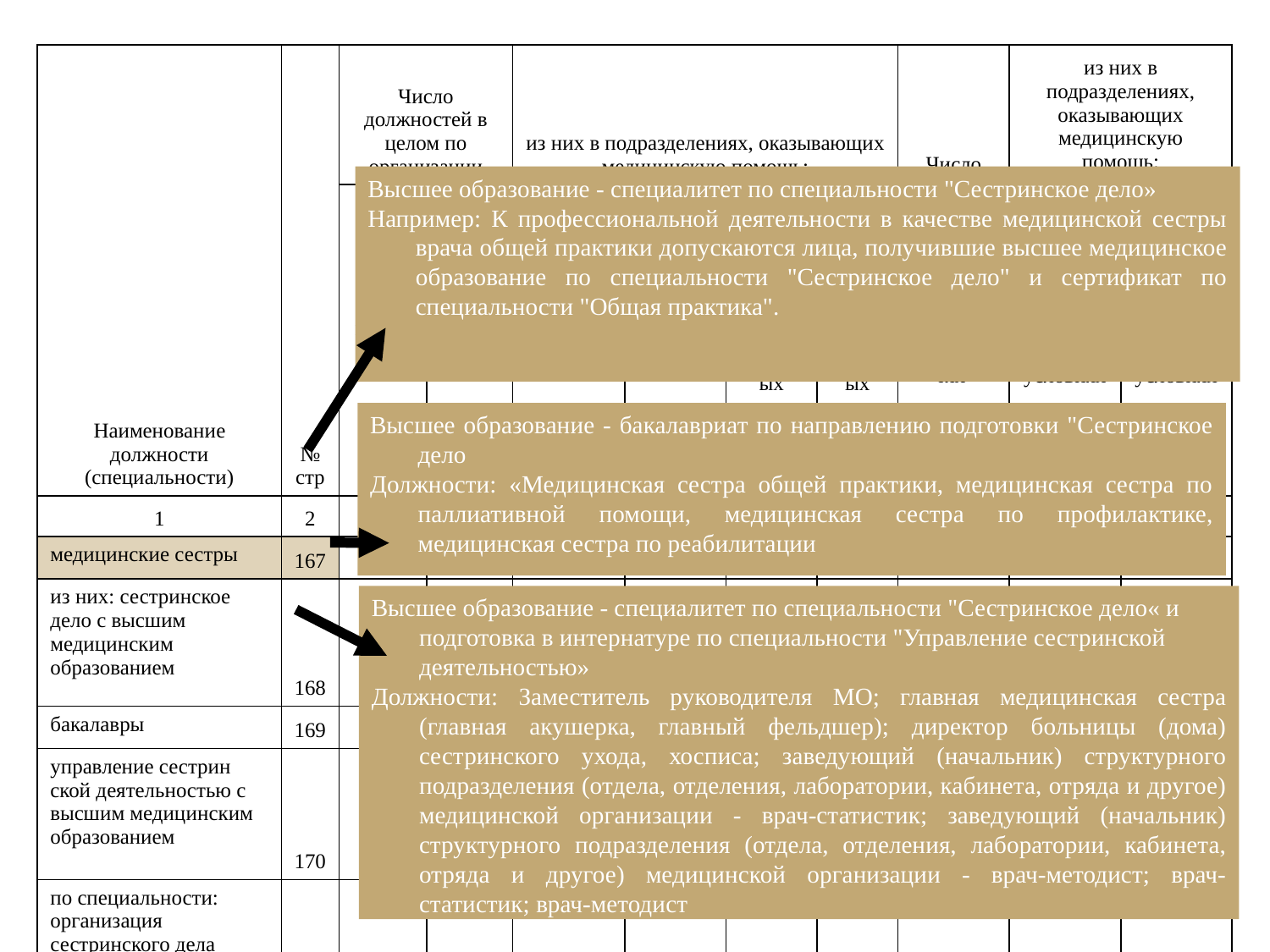

| Наименование должности (специальности) | № стр | Число должностей в целом по организации |  | из них в подразделениях, оказывающих медицинскую помощь: |  |  |  | Число физических лиц основных работников на занятых должностях | из них в подразделениях, оказывающих медицинскую помощь: |  |
| --- | --- | --- | --- | --- | --- | --- | --- | --- | --- | --- |
|  |  | штатных | занятых | в амбулаторных условиях |  | в стационарных условиях |  |  | в амбулаторных условиях | в стационарных условиях |
|  |  |  |  | штатных | занятых | штатных | занятых |  |  |  |
| 1 | 2 | 3 | 4 | 5 | 6 | 7 | 8 | 9 | 10 | 11 |
| медицинские сестры | 167 |  |  |  |  |  |  |  |  |  |
| из них: сестринское дело с высшим медицинским образованием | 168 |  |  |  |  |  |  |  |  |  |
| бакалавры | 169 | х | х | х | х | х | х |  | х | х |
| управление сестрин ской деятельностью с высшим медицинским образованием | 170 | х | х | х | х | х | х |  | х | х |
| по специальности: организация сестринского дела | 171 | х | х | х | х | х | х |  | х | х |
| сестринское дело | 172 | х | х | х | х | х | х |  | х | х |
| сестринское дело в педиатрии | 173 | х | х | х | х | х | х |  | х | х |
Высшее образование - специалитет по специальности "Сестринское дело»
Например: К профессиональной деятельности в качестве медицинской сестры врача общей практики допускаются лица, получившие высшее медицинское образование по специальности "Сестринское дело" и сертификат по специальности "Общая практика".

Высшее образование - бакалавриат по направлению подготовки "Сестринское дело
Должности: «Медицинская сестра общей практики, медицинская сестра по паллиативной помощи, медицинская сестра по профилактике, медицинская сестра по реабилитации

Высшее образование - специалитет по специальности "Сестринское дело« и подготовка в интернатуре по специальности "Управление сестринской деятельностью»
Должности: Заместитель руководителя МО; главная медицинская сестра (главная акушерка, главный фельдшер); директор больницы (дома) сестринского ухода, хосписа; заведующий (начальник) структурного подразделения (отдела, отделения, лаборатории, кабинета, отряда и другое) медицинской организации - врач-статистик; заведующий (начальник) структурного подразделения (отдела, отделения, лаборатории, кабинета, отряда и другое) медицинской организации - врач-методист; врач-статистик; врач-методист